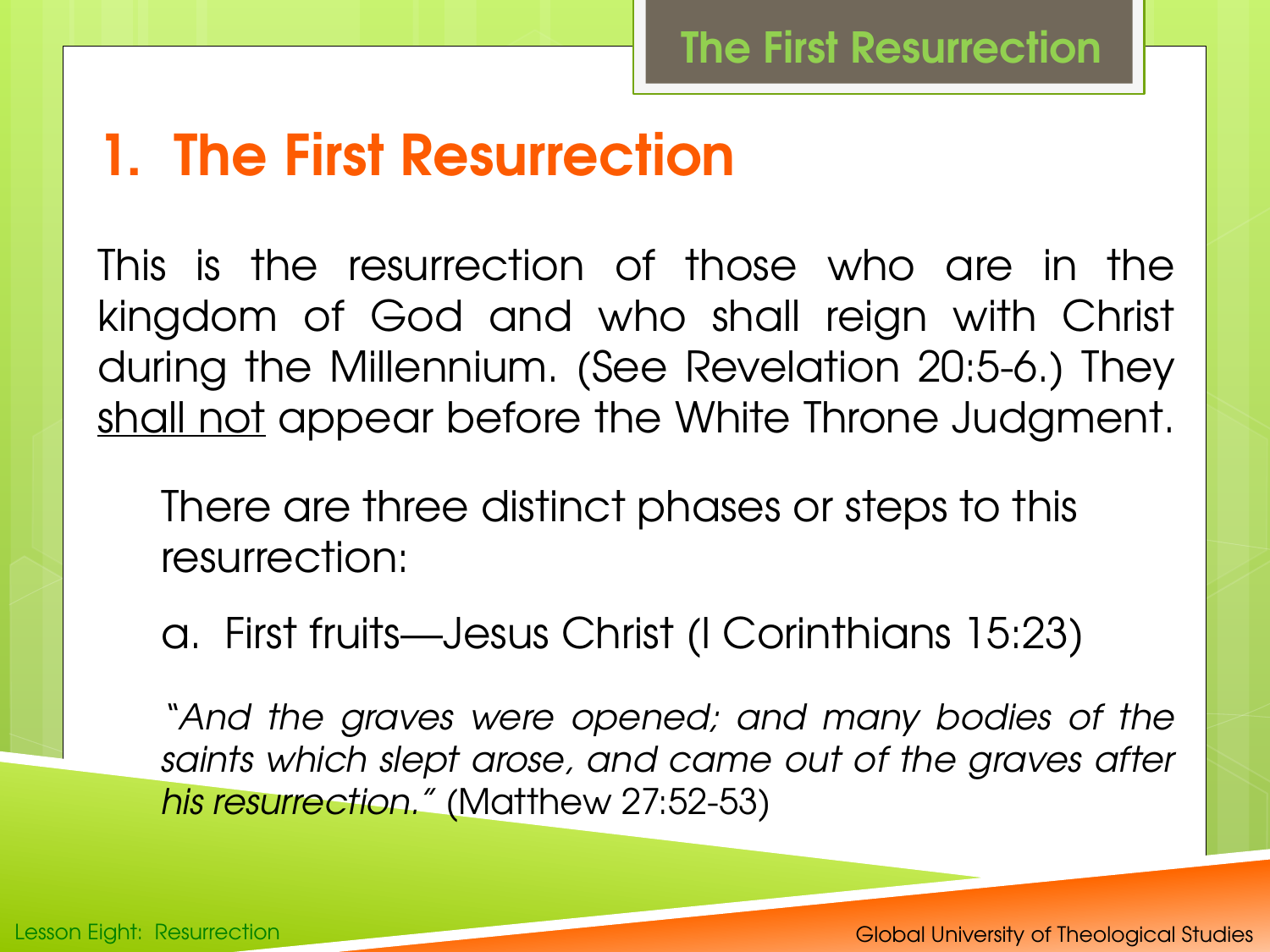

The First Resurrection
1.  The First Resurrection

This is the resurrection of those who are in the kingdom of God and who shall reign with Christ during the Millennium. (See Revelation 20:5-6.) They shall not appear before the White Throne Judgment.

There are three distinct phases or steps to this resurrection:

First fruits—Jesus Christ (I Corinthians 15:23)

“And the graves were opened; and many bodies of the saints which slept arose, and came out of the graves after his resurrection.” (Matthew 27:52-53)

 Global University of Theological Studies
Lesson Eight:  Resurrection